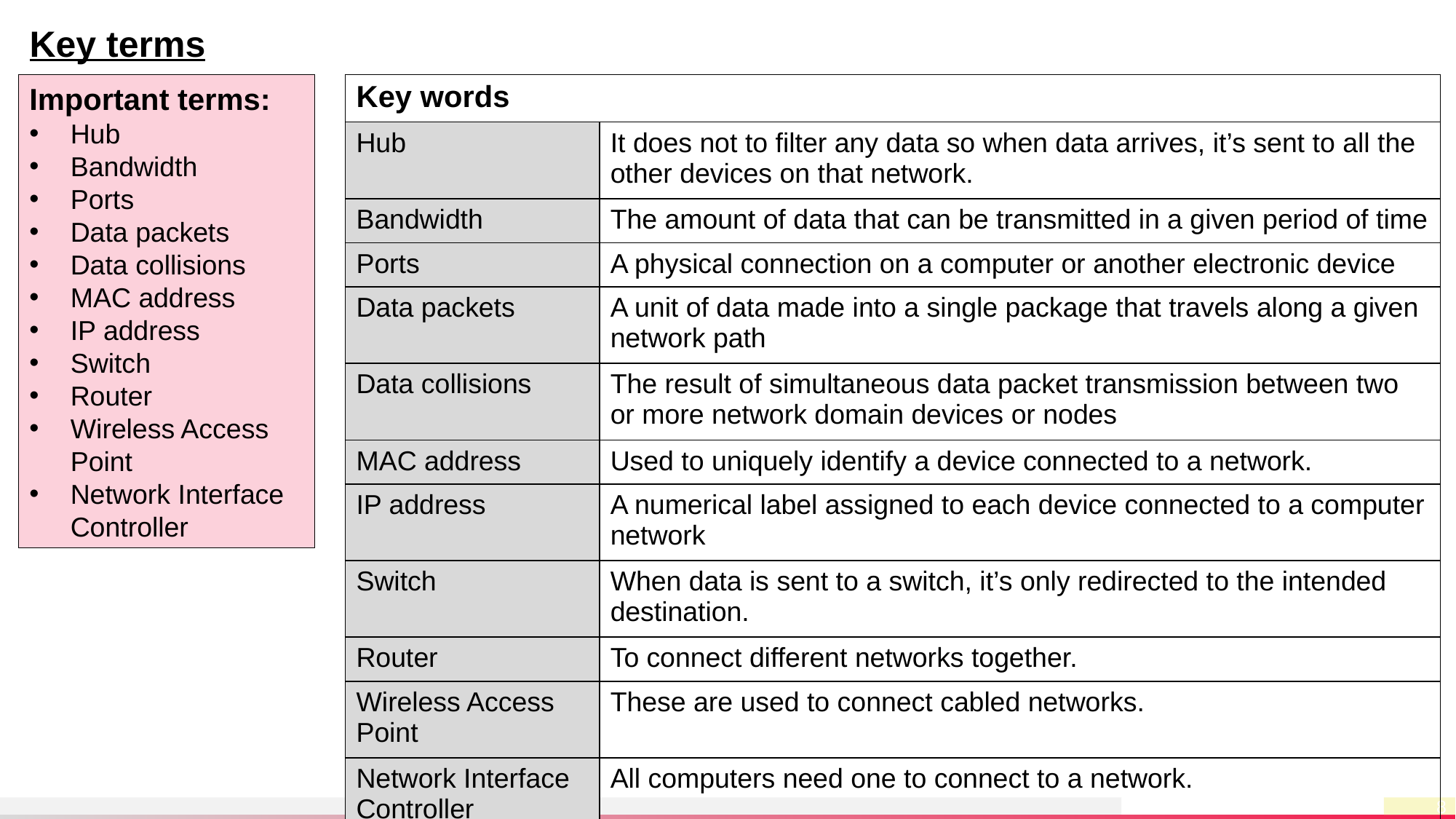

Key terms
Important terms:
Hub
Bandwidth
Ports
Data packets
Data collisions
MAC address
IP address
Switch
Router
Wireless Access Point
Network Interface Controller
| Key words |  |
| --- | --- |
| Hub | It does not to filter any data so when data arrives, it’s sent to all the other devices on that network. |
| Bandwidth | The amount of data that can be transmitted in a given period of time |
| Ports | A physical connection on a computer or another electronic device |
| Data packets | A unit of data made into a single package that travels along a given network path |
| Data collisions | The result of simultaneous data packet transmission between two or more network domain devices or nodes |
| MAC address | Used to uniquely identify a device connected to a network. |
| IP address | A numerical label assigned to each device connected to a computer network |
| Switch | When data is sent to a switch, it’s only redirected to the intended destination. |
| Router | To connect different networks together. |
| Wireless Access Point | These are used to connect cabled networks. |
| Network Interface Controller | All computers need one to connect to a network. |
8